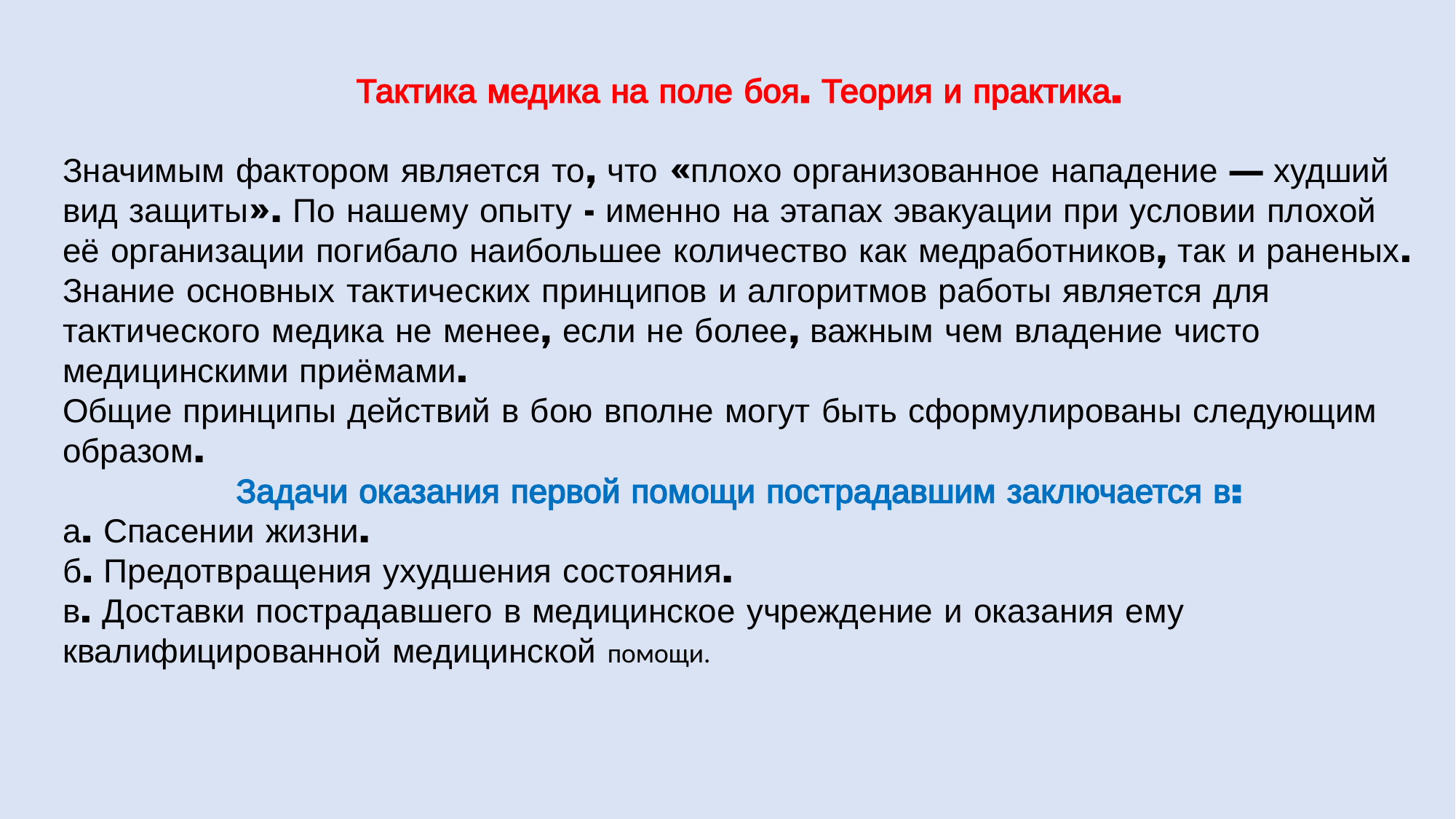

Тактика медика на поле боя. Теория и практика.

Значимым фактором является то, что «плохо организованное нападение — худший вид защиты». По нашему опыту - именно на этапах эвакуации при условии плохой её организации погибало наибольшее количество как медработников, так и раненых.
Знание основных тактических принципов и алгоритмов работы является для тактического медика не менее, если не более, важным чем владение чисто медицинскими приёмами.
Общие принципы действий в бою вполне могут быть сформулированы следующим образом.
Задачи оказания первой помощи пострадавшим заключается в:
а. Спасении жизни.
б. Предотвращения ухудшения состояния.
в. Доставки пострадавшего в медицинское учреждение и оказания ему квалифицированной медицинской помощи.